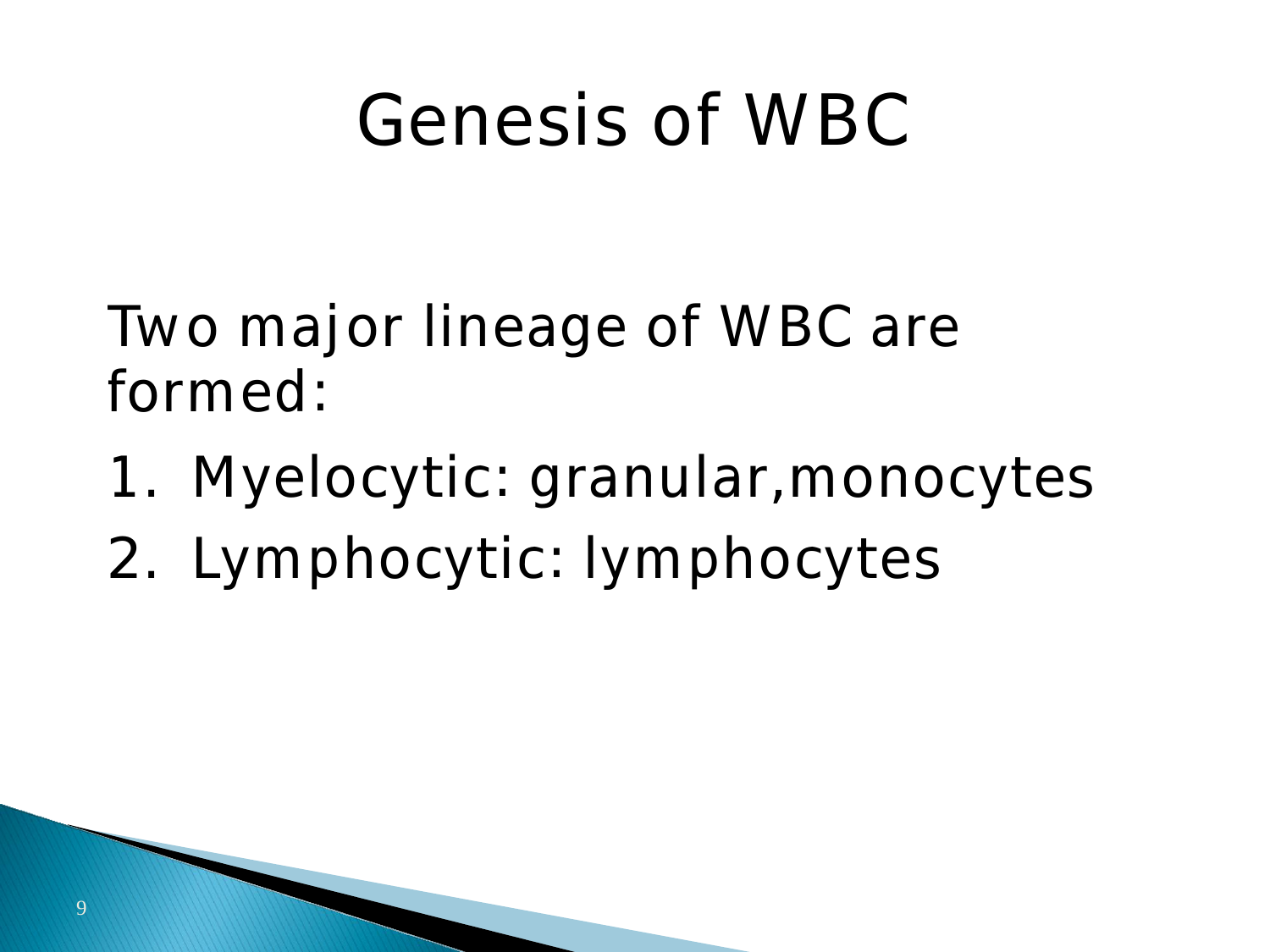

# Genesis of WBC
Two major lineage of WBC are
formed:
Myelocytic: granular,monocytes
Lymphocytic: lymphocytes
9